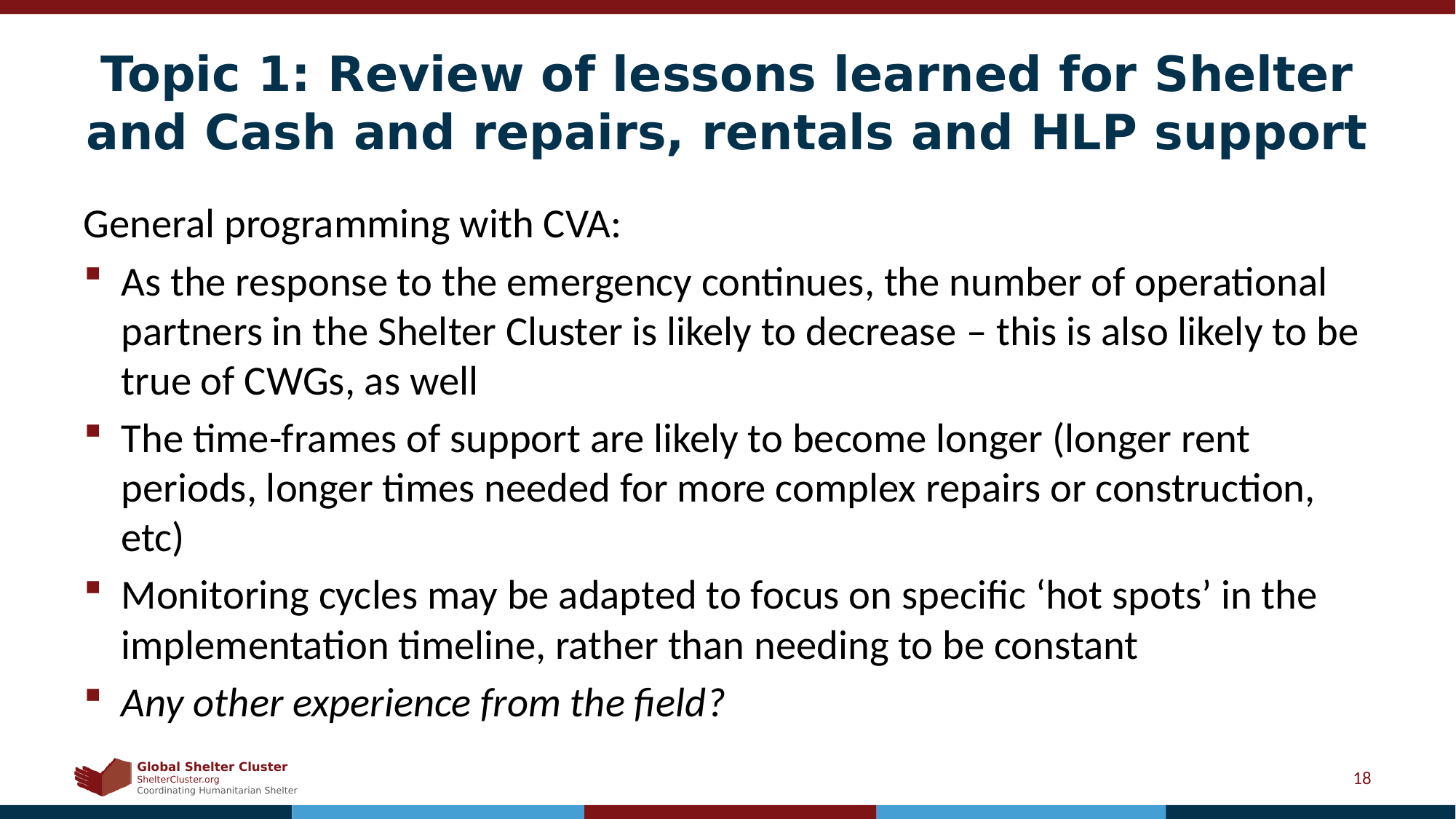

# Topic 1: Review of lessons learned for Shelter and Cash and repairs, rentals and HLP support
General programming with CVA:
As the response to the emergency continues, the number of operational partners in the Shelter Cluster is likely to decrease – this is also likely to be true of CWGs, as well
The time-frames of support are likely to become longer (longer rent periods, longer times needed for more complex repairs or construction, etc)
Monitoring cycles may be adapted to focus on specific ‘hot spots’ in the implementation timeline, rather than needing to be constant
Any other experience from the field?

18